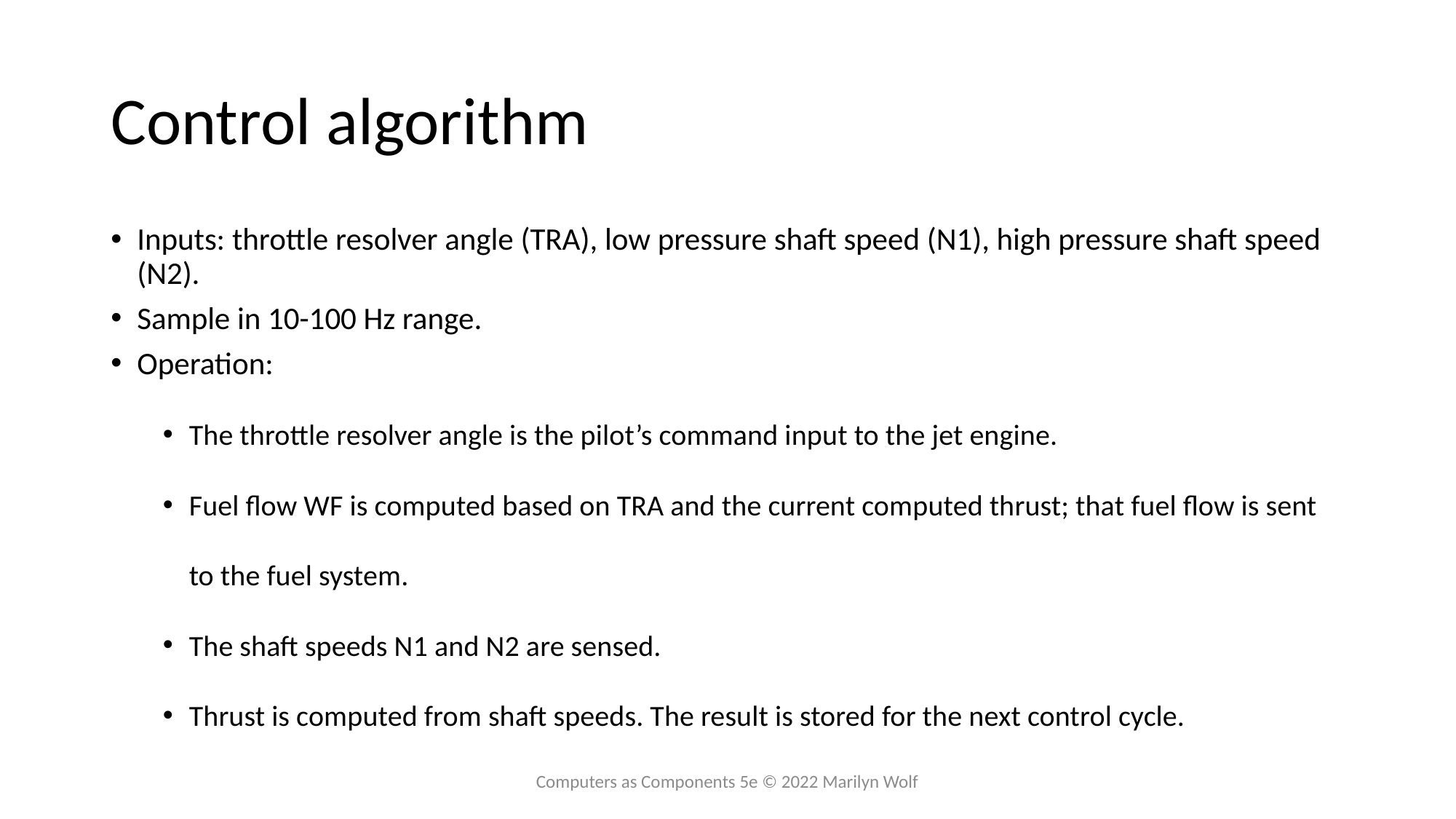

# Control algorithm
Inputs: throttle resolver angle (TRA), low pressure shaft speed (N1), high pressure shaft speed (N2).
Sample in 10-100 Hz range.
Operation:
The throttle resolver angle is the pilot’s command input to the jet engine.
Fuel flow WF is computed based on TRA and the current computed thrust; that fuel flow is sent to the fuel system.
The shaft speeds N1 and N2 are sensed.
Thrust is computed from shaft speeds. The result is stored for the next control cycle.

Computers as Components 5e © 2022 Marilyn Wolf